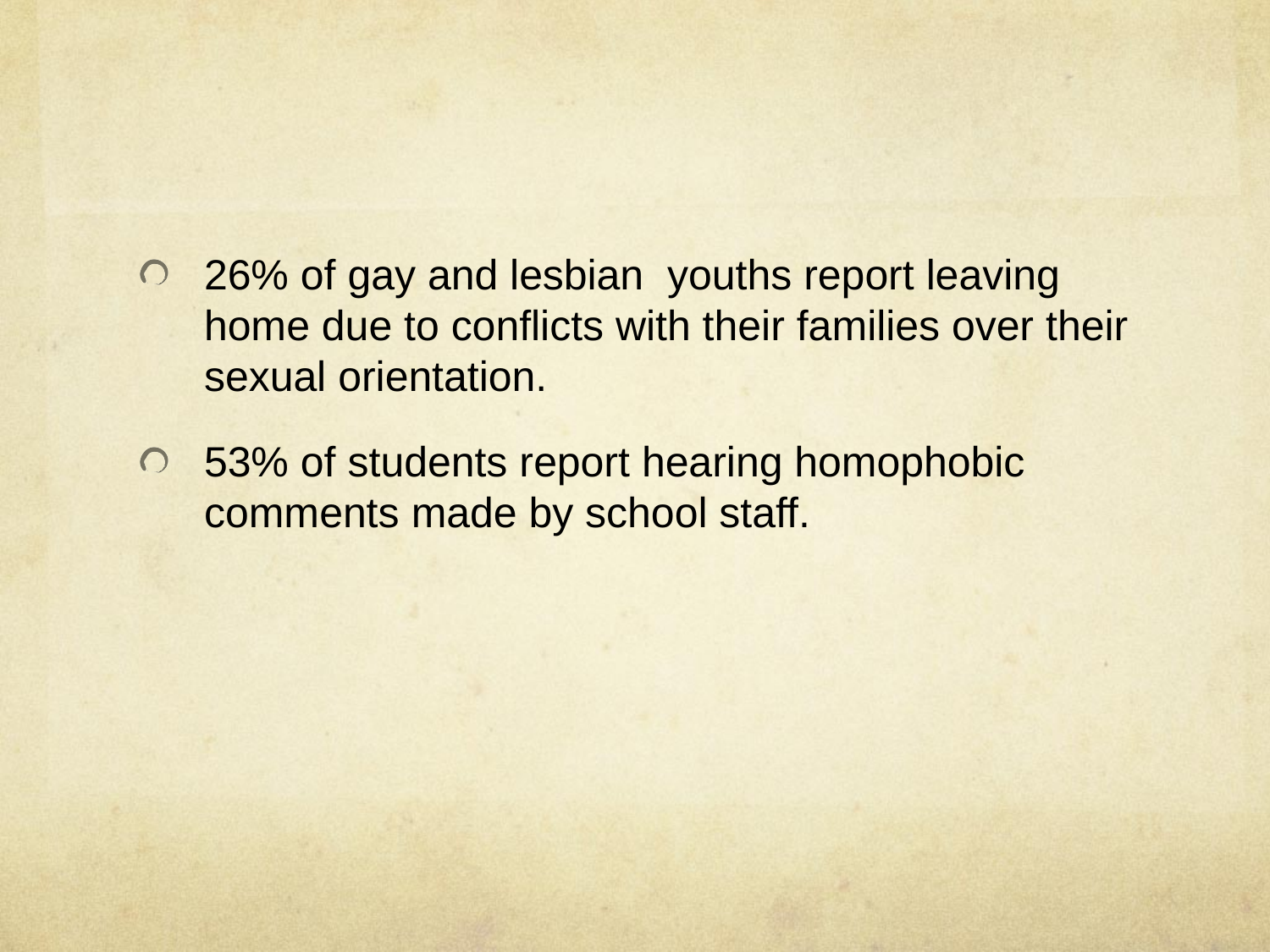

#
26% of gay and lesbian  youths report leaving home due to conflicts with their families over their sexual orientation.
53% of students report hearing homophobic comments made by school staff.